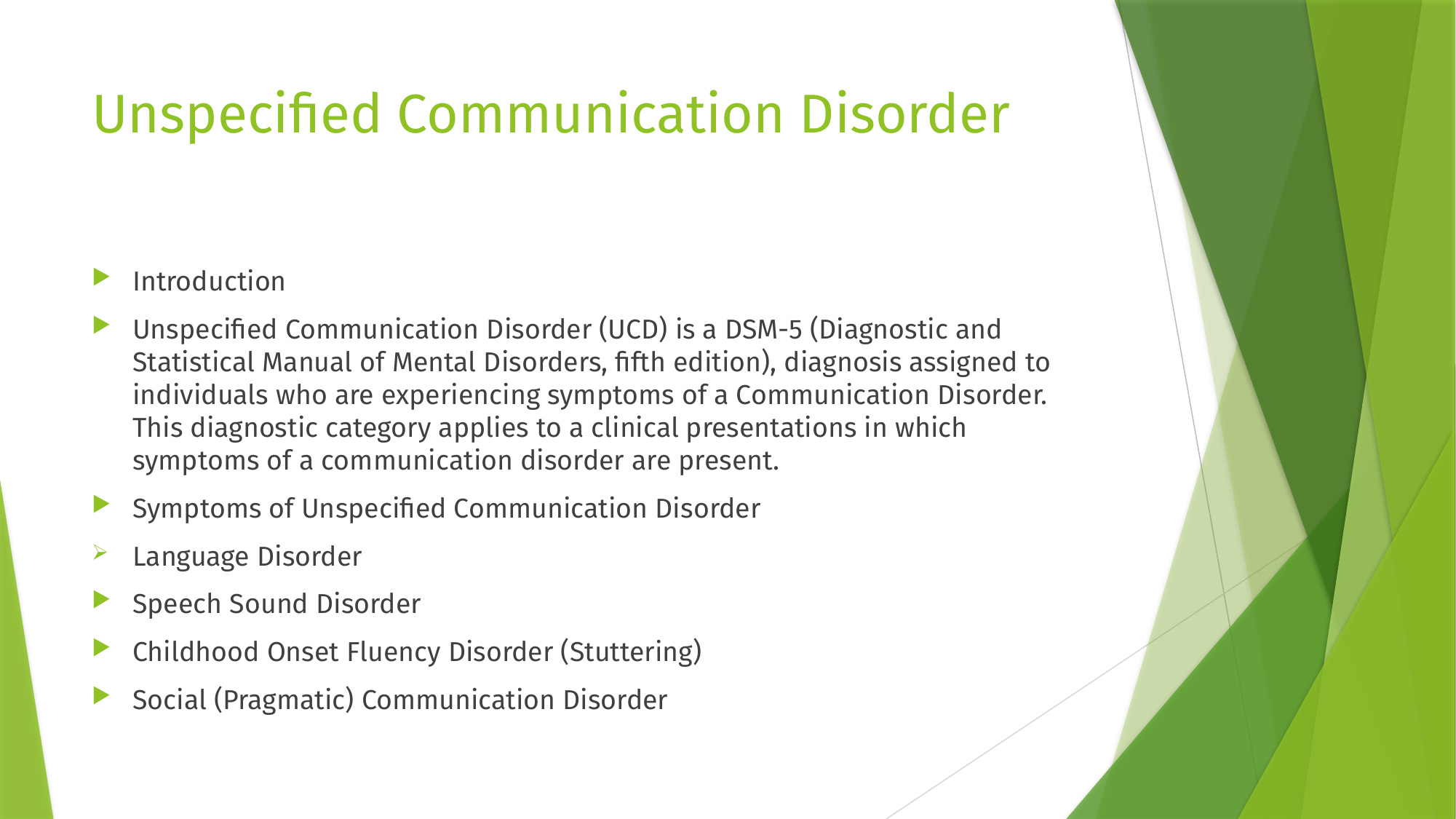

# Unspecified Communication Disorder
Introduction
Unspecified Communication Disorder (UCD) is a DSM-5 (Diagnostic and Statistical Manual of Mental Disorders, fifth edition), diagnosis assigned to individuals who are experiencing symptoms of a Communication Disorder. This diagnostic category applies to a clinical presentations in which symptoms of a communication disorder are present.
Symptoms of Unspecified Communication Disorder
Language Disorder
Speech Sound Disorder
Childhood Onset Fluency Disorder (Stuttering)
Social (Pragmatic) Communication Disorder